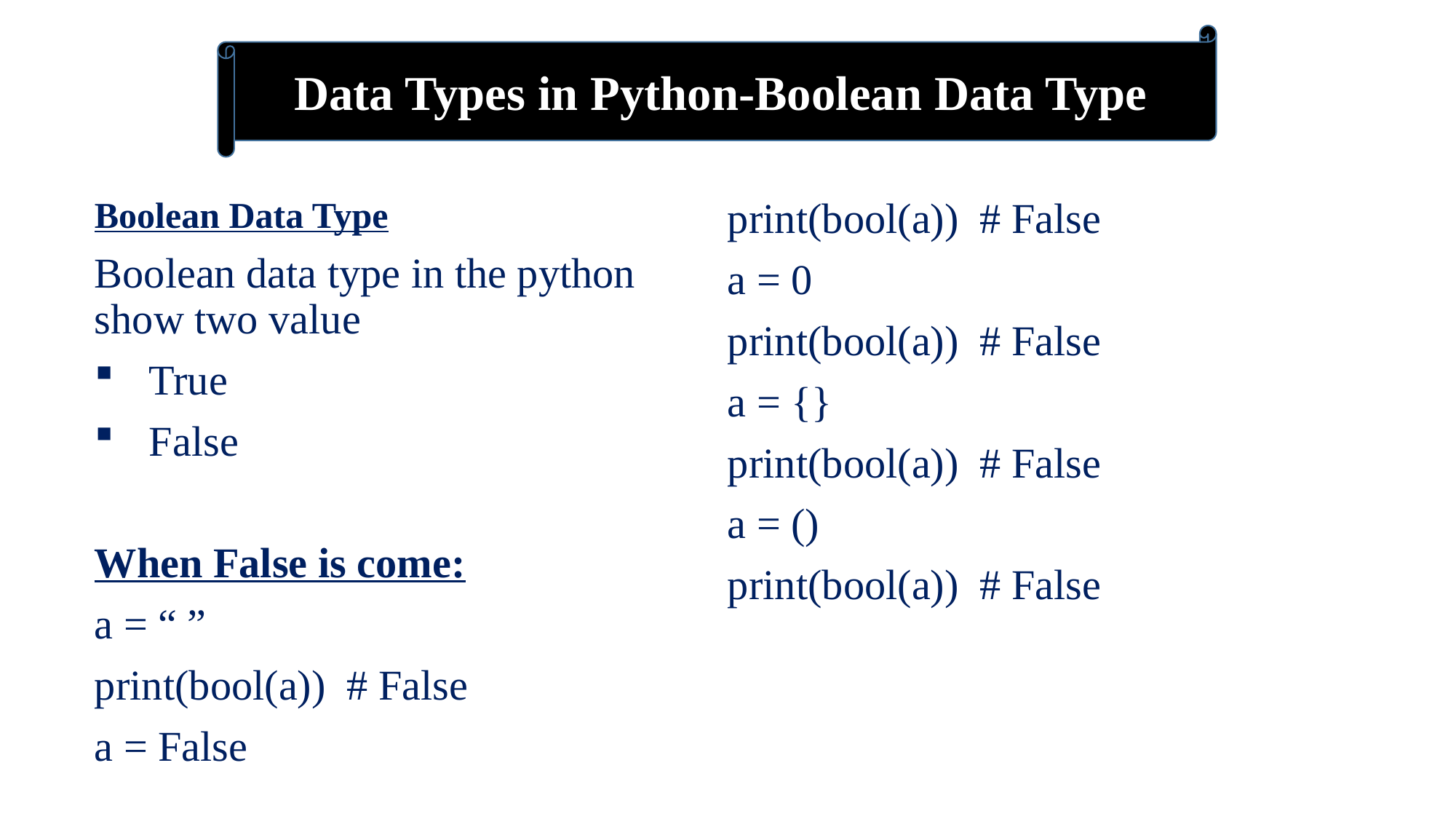

Data Types in Python-Boolean Data Type
Boolean Data Type
Boolean data type in the python show two value
True
False

When False is come:
a = “ ”
print(bool(a))  # False
a = False
print(bool(a))  # False
a = 0
print(bool(a))  # False
a = {}
print(bool(a))  # False
a = ()
print(bool(a))  # False